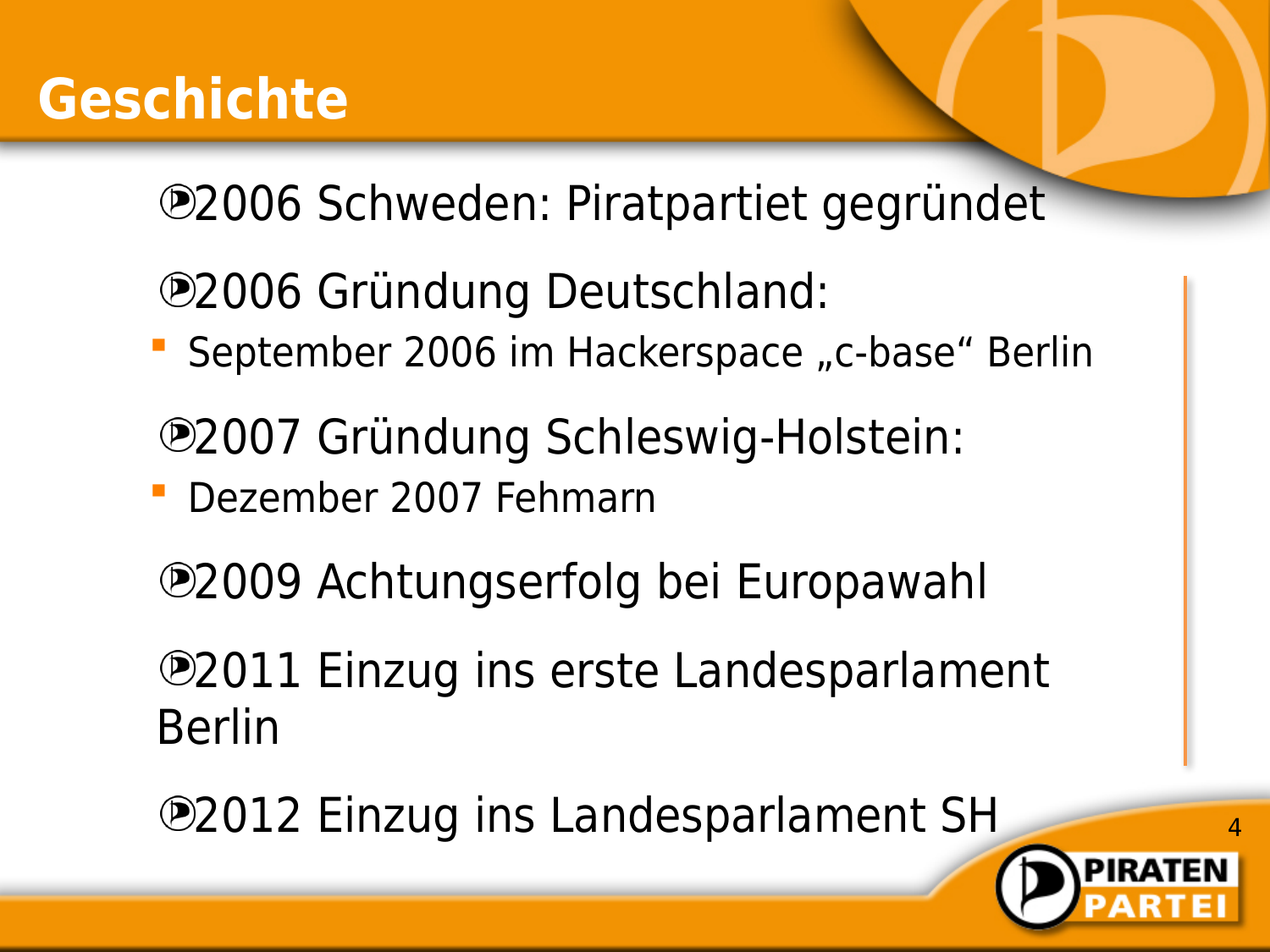

# Geschichte
2006 Schweden: Piratpartiet gegründet
2006 Gründung Deutschland:
September 2006 im Hackerspace „c-base“ Berlin
2007 Gründung Schleswig-Holstein:
Dezember 2007 Fehmarn
2009 Achtungserfolg bei Europawahl
2011 Einzug ins erste Landesparlament
     Berlin
2012 Einzug ins Landesparlament SH
4